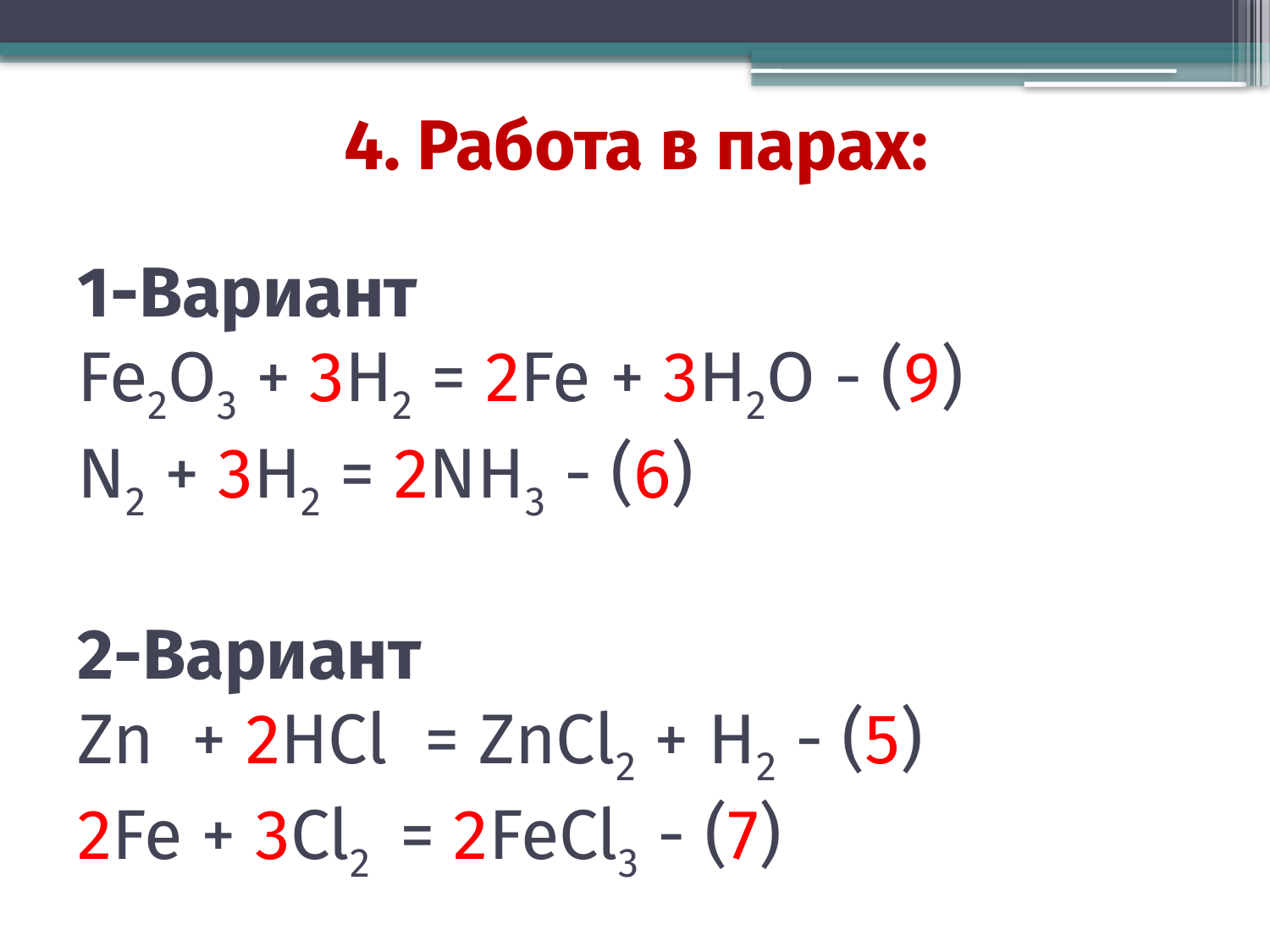

4. Работа в парах:
# 1-Вариант Fe2O3 + 3H2 = 2Fe + 3H2O - (9) N2 + 3H2 = 2NH3 - (6) 2-Вариант Zn  + 2HCl  = ZnCl2 + H2 - (5) 2Fe + 3Cl2  = 2FeCl3 - (7)